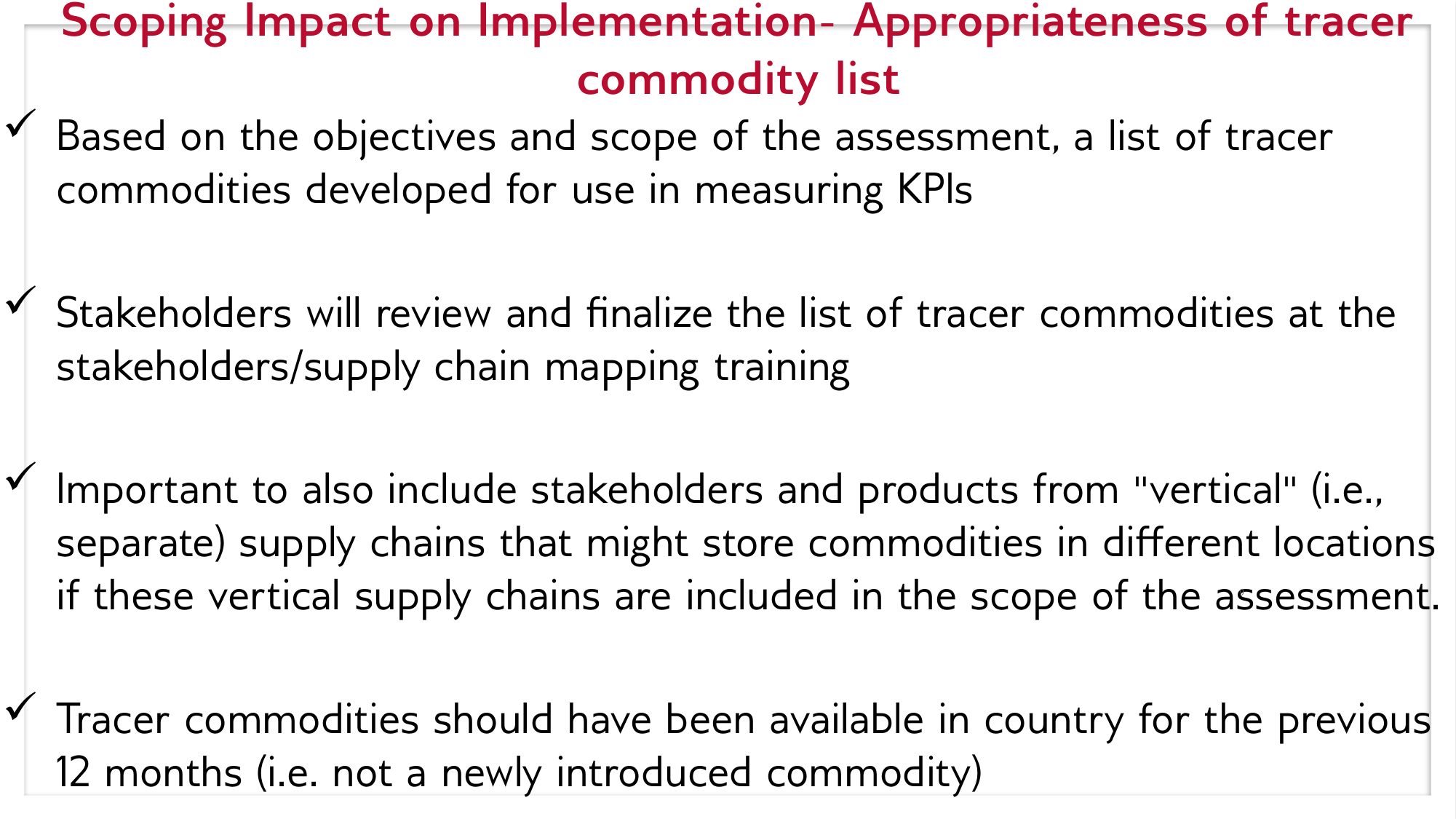

# Scoping Impact on Implementation- Appropriateness of tracer commodity list
Based on the objectives and scope of the assessment, a list of tracer commodities developed for use in measuring KPIs

Stakeholders will review and finalize the list of tracer commodities at the stakeholders/supply chain mapping training

Important to also include stakeholders and products from "vertical" (i.e., separate) supply chains that might store commodities in different locations if these vertical supply chains are included in the scope of the assessment.

Tracer commodities should have been available in country for the previous 12 months (i.e. not a newly introduced commodity)
9